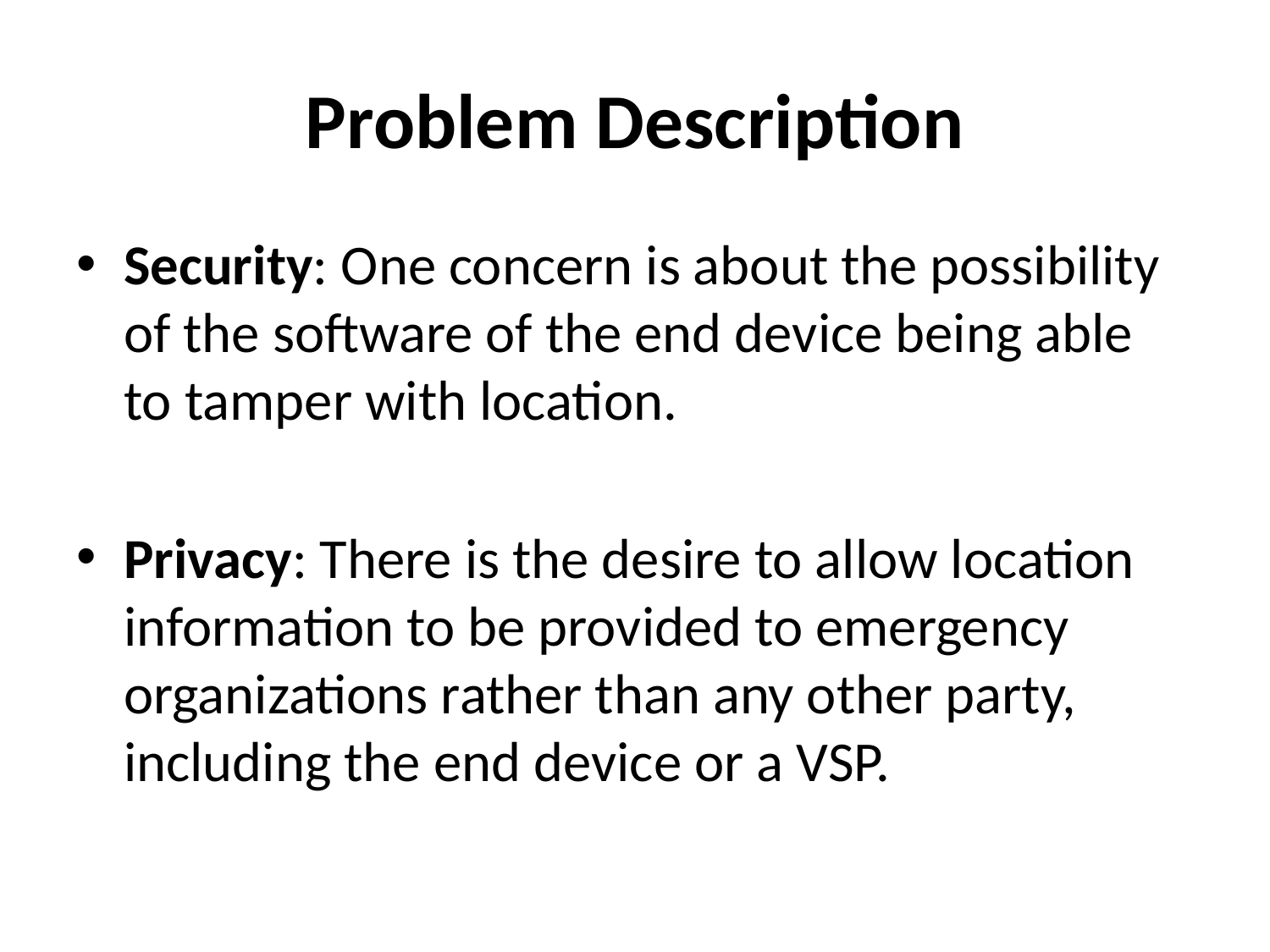

# Problem Description
Security: One concern is about the possibility of the software of the end device being able to tamper with location.

Privacy: There is the desire to allow location information to be provided to emergency organizations rather than any other party, including the end device or a VSP.